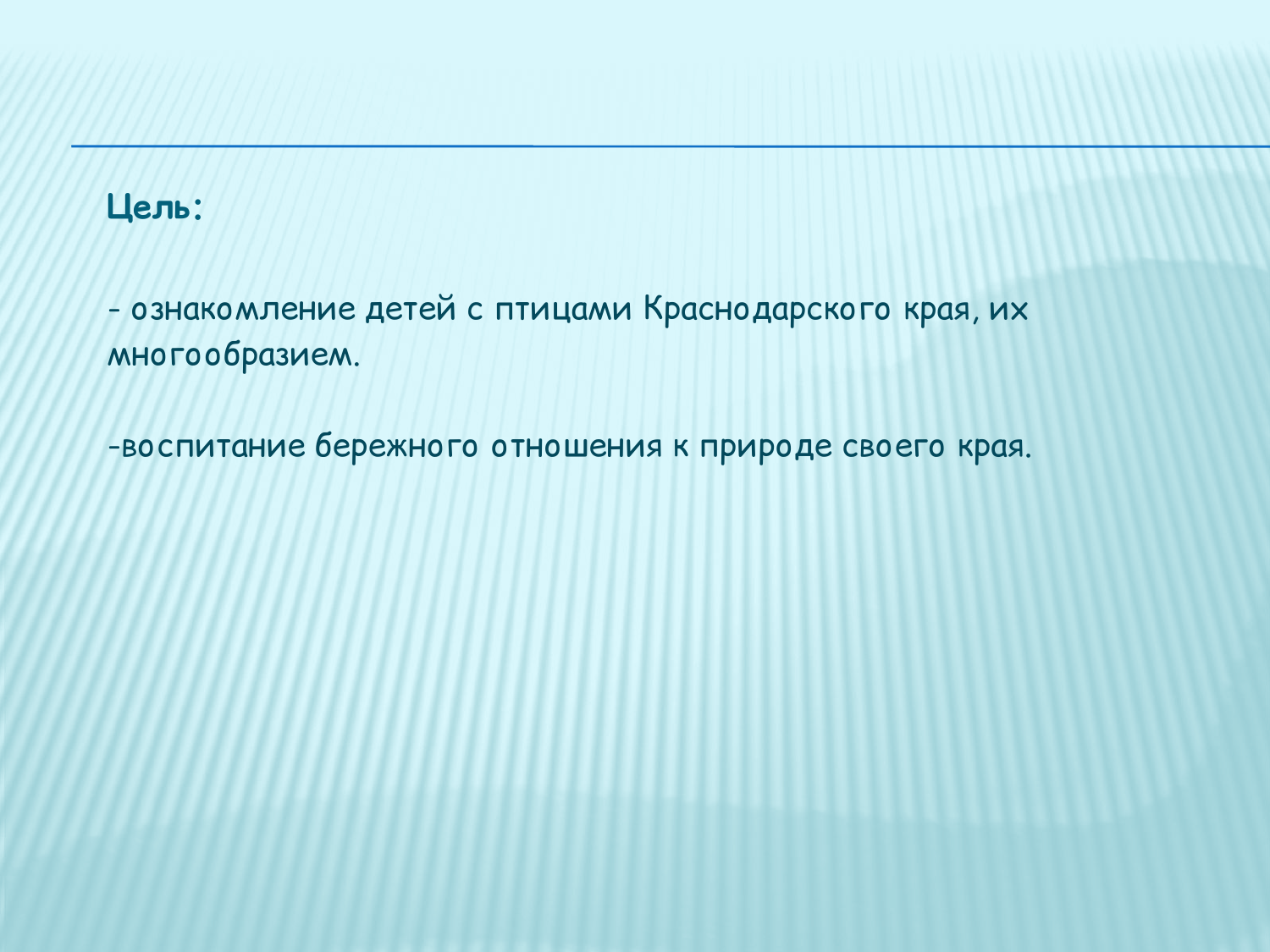

# Цель:   - ознакомление детей с птицами Краснодарского края, их многообразием. -воспитание бережного отношения к природе своего края.